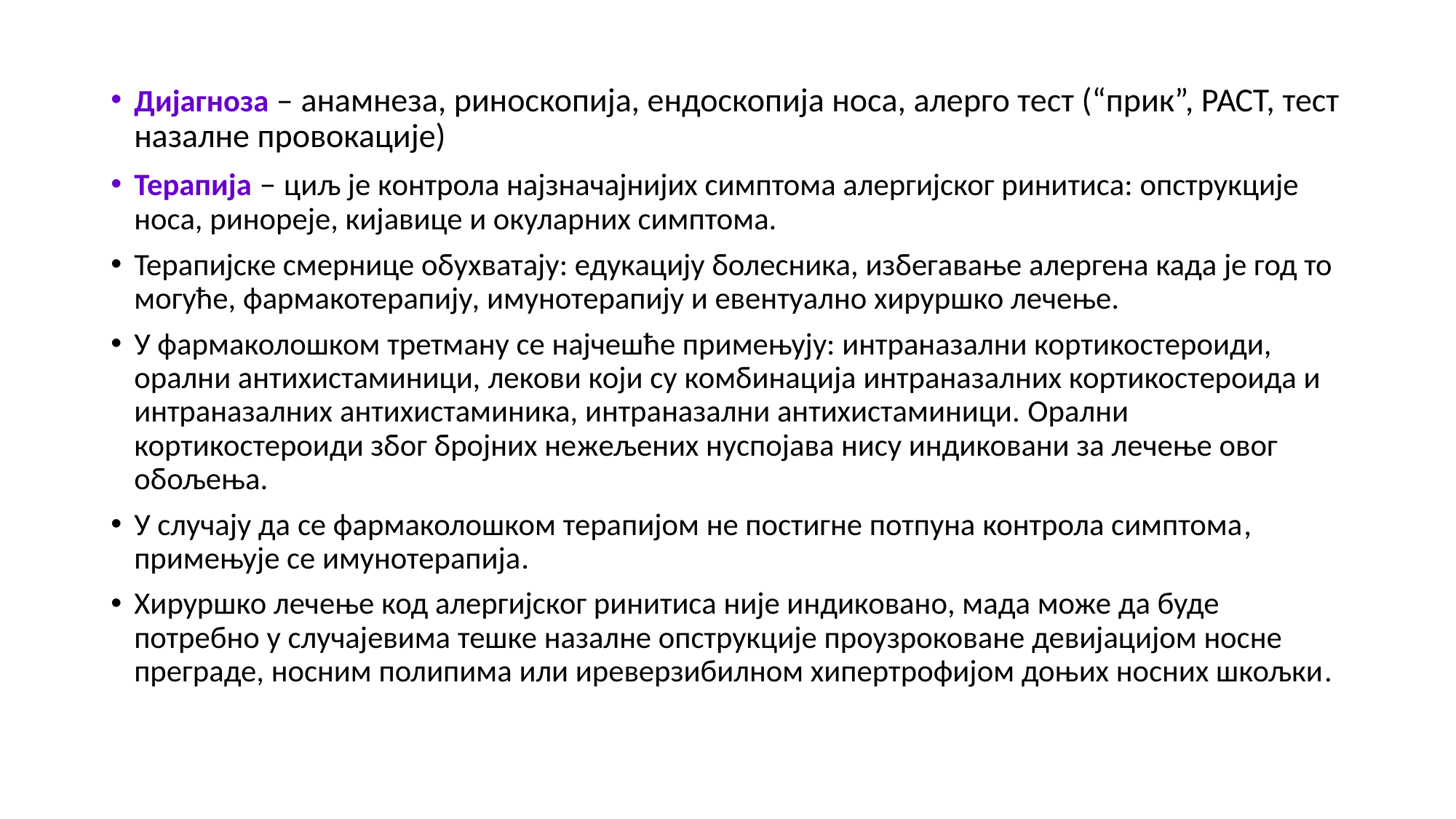

Дијагноза – анамнеза, риноскопија, ендоскопија носа, алерго тест (“прик”, РАСТ, тест назалне провокације)
Терапија – циљ је контрола најзначајнијих симптома алергијског ринитиса: опструкције носа, ринореје, кијавице и окуларних симптома.
Терапијске смернице обухватају: едукацију болесника, избегавање алергена када је год то могуће, фармакотерапију, имунотерапију и евентуално хируршко лечење.
У фармаколошком третману се најчешће примењују: интраназални кортикостероиди, орални антихистаминици, лекови који су комбинација интраназалних кортикостероида и интраназалних антихистаминика, интраназални антихистаминици. Орални кортикостероиди због бројних нежељених нуспојава нису индиковани за лечење овог обољења.
У случају да се фармаколошком терапијом не постигне потпуна контрола симптома, примењује се имунотерапија.
Хируршко лечење код алергијског ринитиса није индиковано, мада може да буде потребно у случајевима тешке назалне опструкције проузроковане девијацијом носне преграде, носним полипима или иреверзибилном хипертрофијом доњих носних шкољки.